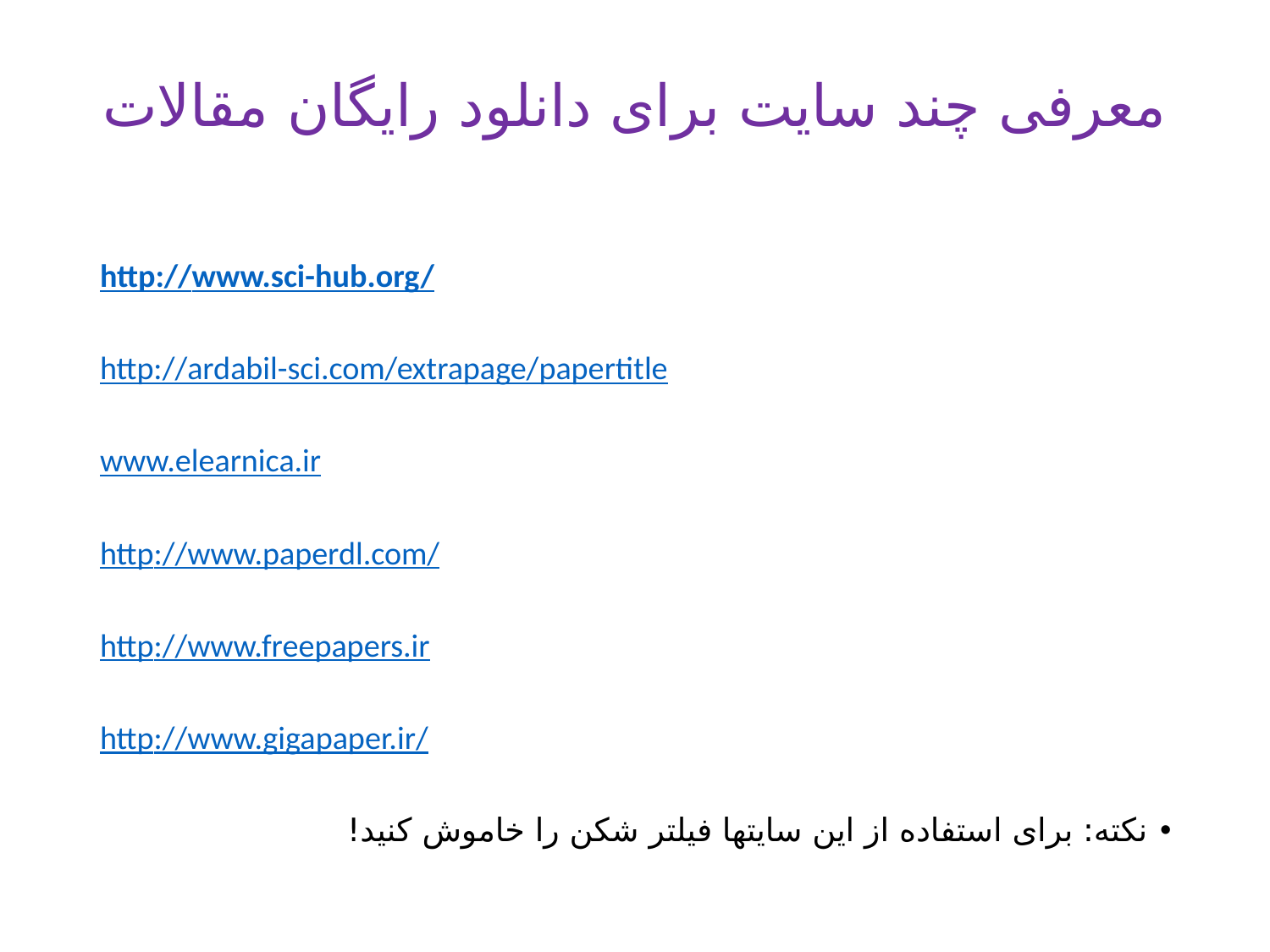

# معرفی چند سایت برای دانلود رایگان مقالات
http://www.sci-hub.org/

http://ardabil-sci.com/extrapage/papertitle

www.elearnica.ir

http://www.paperdl.com/

http://www.freepapers.ir

http://www.gigapaper.ir/

نکته: برای استفاده از این سایتها فیلتر شکن را خاموش کنید!

22 May 2021
32